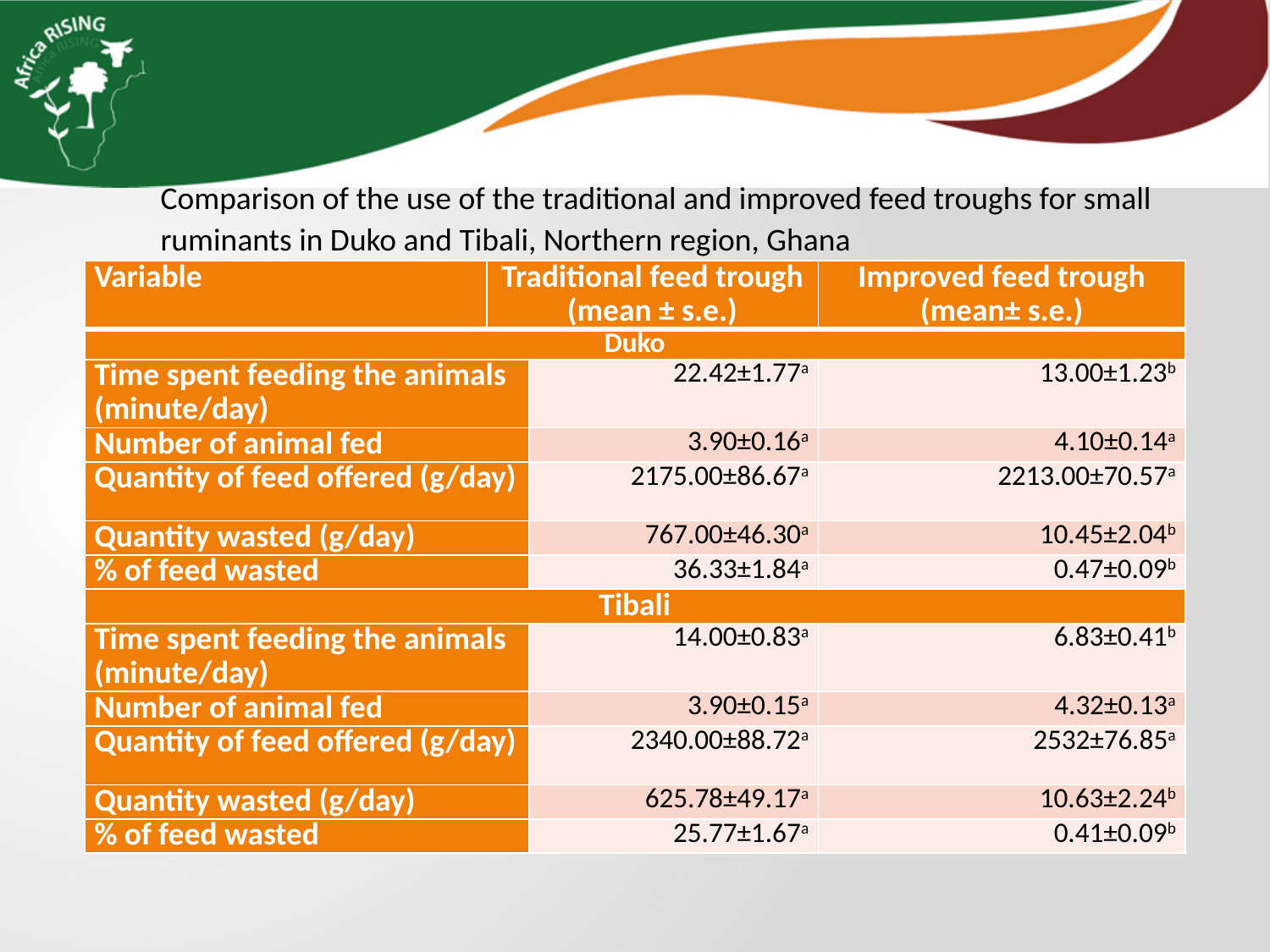

Comparison of the use of the traditional and improved feed troughs for small ruminants in Duko and Tibali, Northern region, Ghana
| Variable | Traditional feed trough (mean ± s.e.) |  | Improved feed trough (mean± s.e.) |
| --- | --- | --- | --- |
| Duko |  |  |  |
| Time spent feeding the animals (minute/day) |  | 22.42±1.77a | 13.00±1.23b |
| Number of animal fed |  | 3.90±0.16a | 4.10±0.14a |
| Quantity of feed offered (g/day) |  | 2175.00±86.67a | 2213.00±70.57a |
| Quantity wasted (g/day) |  | 767.00±46.30a | 10.45±2.04b |
| % of feed wasted |  | 36.33±1.84a | 0.47±0.09b |
| Tibali |  |  |  |
| Time spent feeding the animals (minute/day) |  | 14.00±0.83a | 6.83±0.41b |
| Number of animal fed |  | 3.90±0.15a | 4.32±0.13a |
| Quantity of feed offered (g/day) |  | 2340.00±88.72a | 2532±76.85a |
| Quantity wasted (g/day) |  | 625.78±49.17a | 10.63±2.24b |
| % of feed wasted |  | 25.77±1.67a | 0.41±0.09b |